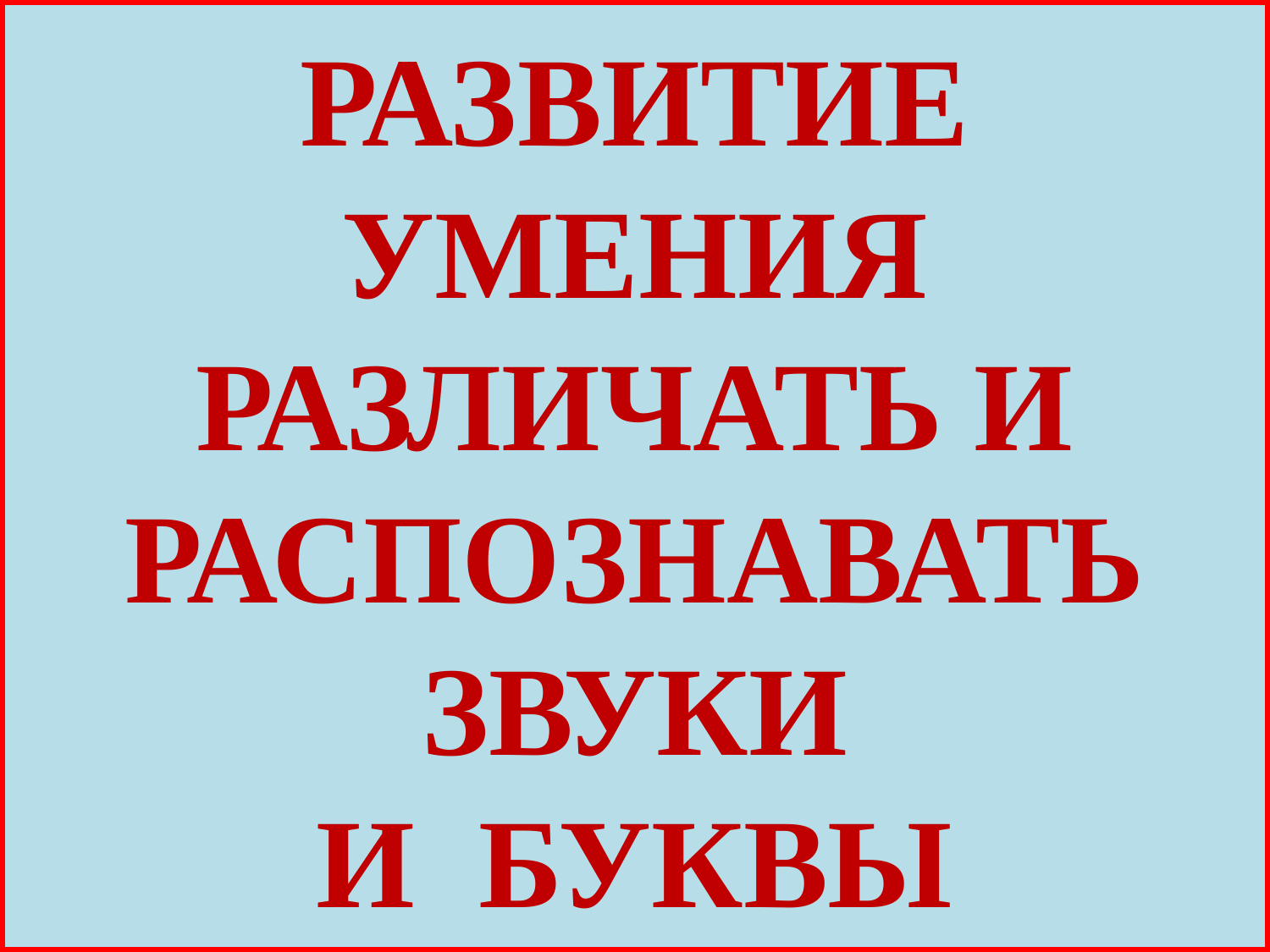

РАЗВИТИЕ УМЕНИЯ РАЗЛИЧАТЬ И РАСПОЗНАВАТЬ ЗВУКИ
И  БУКВЫ